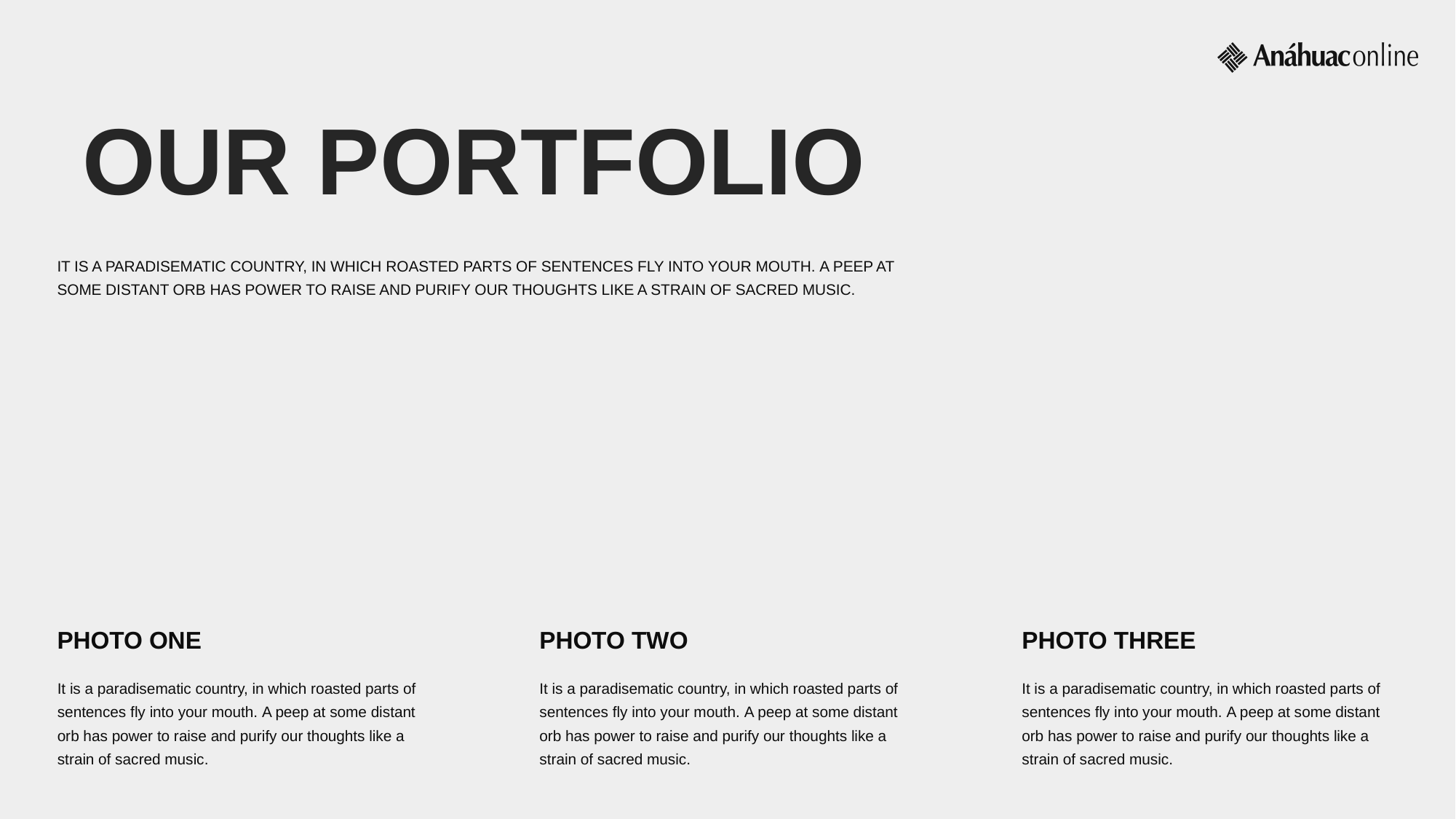

OUR PORTFOLIO
IT IS A PARADISEMATIC COUNTRY, IN WHICH ROASTED PARTS OF SENTENCES FLY INTO YOUR MOUTH. A PEEP AT SOME DISTANT ORB HAS POWER TO RAISE AND PURIFY OUR THOUGHTS LIKE A STRAIN OF SACRED MUSIC.

PHOTO ONE
PHOTO TWO
PHOTO THREE
It is a paradisematic country, in which roasted parts of sentences fly into your mouth. A peep at some distant orb has power to raise and purify our thoughts like a strain of sacred music.
It is a paradisematic country, in which roasted parts of sentences fly into your mouth. A peep at some distant orb has power to raise and purify our thoughts like a strain of sacred music.
It is a paradisematic country, in which roasted parts of sentences fly into your mouth. A peep at some distant orb has power to raise and purify our thoughts like a strain of sacred music.